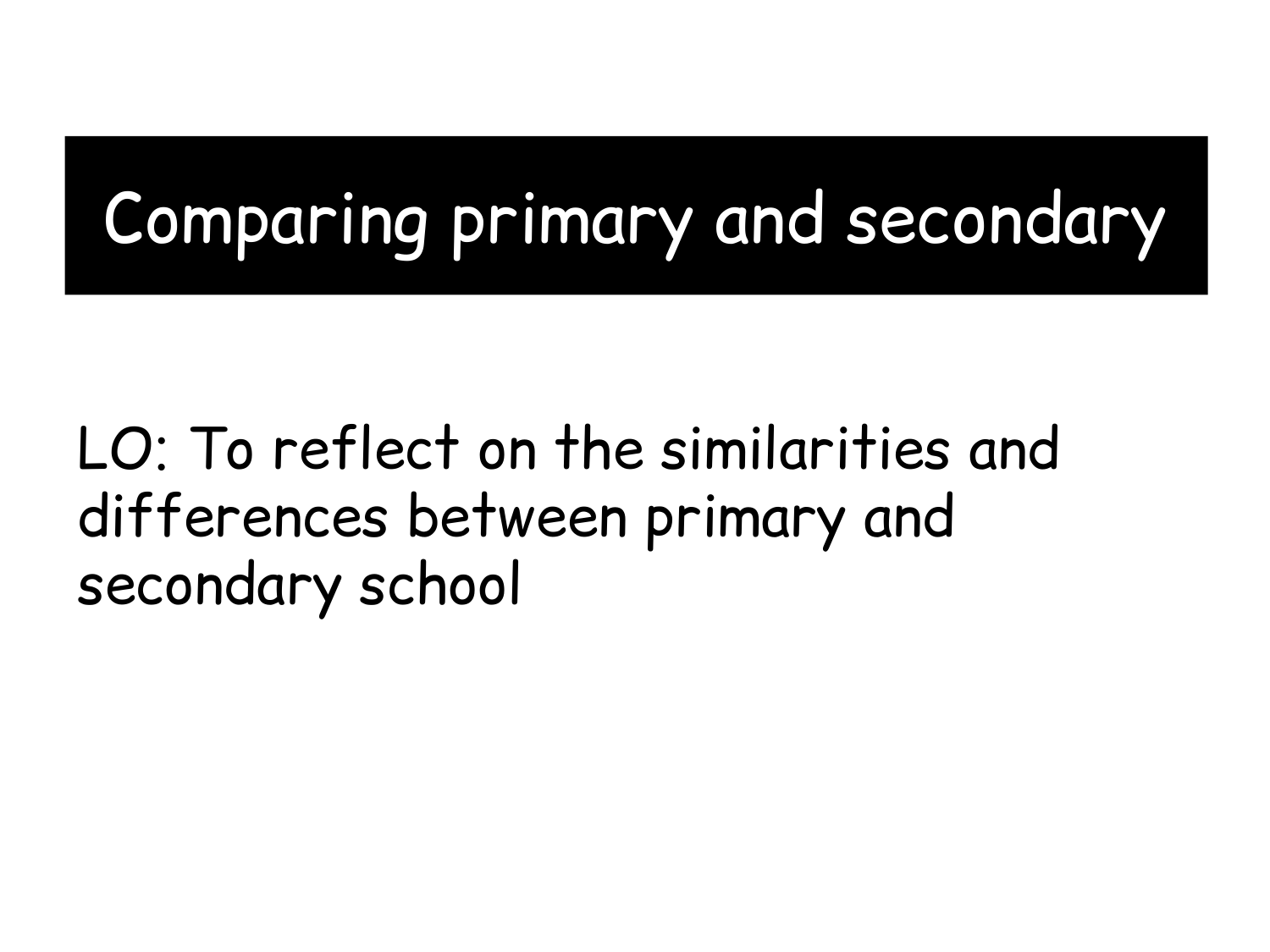

# Comparing primary and secondary
LO: To reflect on the similarities and differences between primary and secondary school